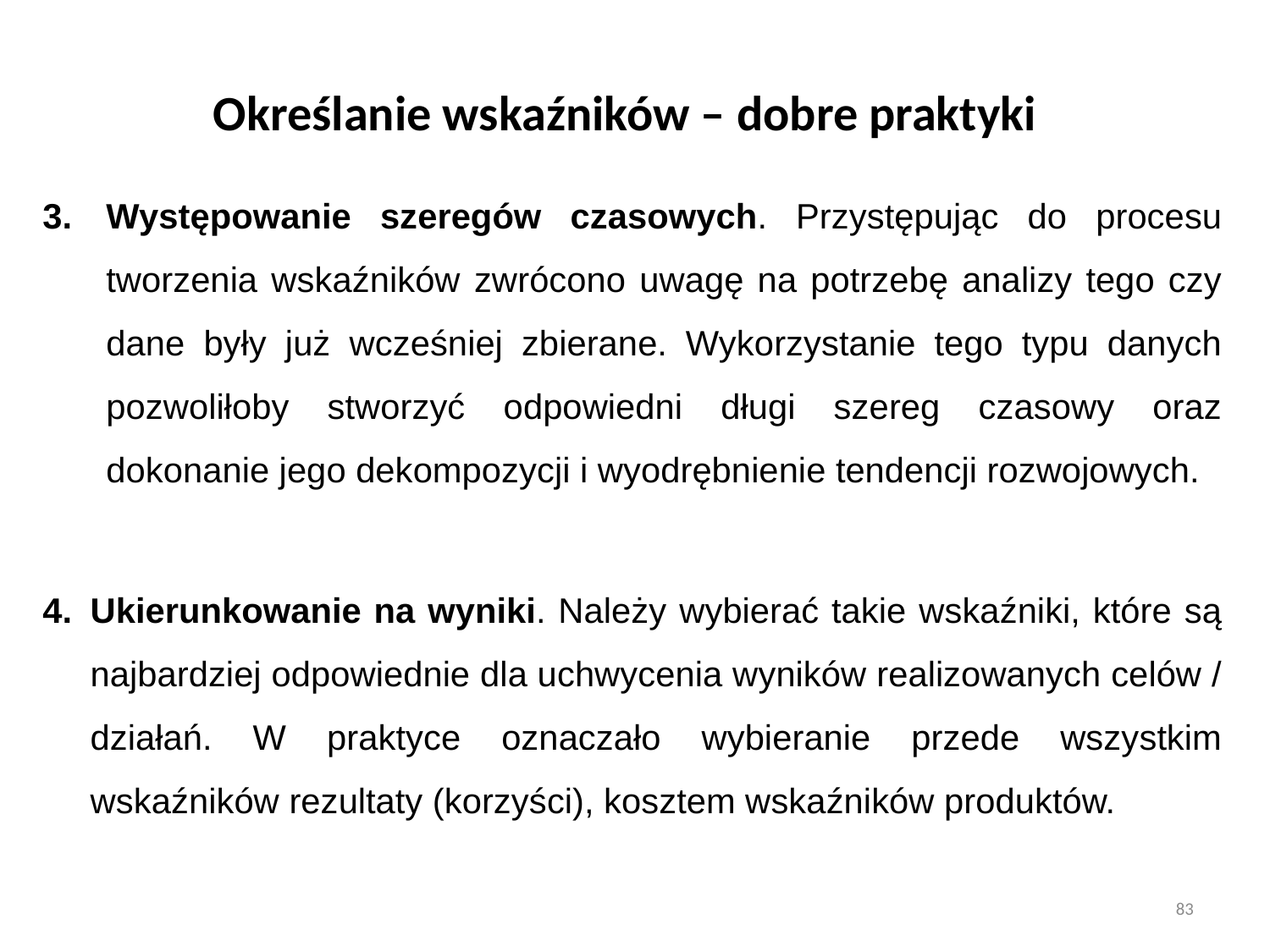

Określanie wskaźników – dobre praktyki
Występowanie szeregów czasowych. Przystępując do procesu tworzenia wskaźników zwrócono uwagę na potrzebę analizy tego czy dane były już wcześniej zbierane. Wykorzystanie tego typu danych pozwoliłoby stworzyć odpowiedni długi szereg czasowy oraz dokonanie jego dekompozycji i wyodrębnienie tendencji rozwojowych.

Ukierunkowanie na wyniki. Należy wybierać takie wskaźniki, które są najbardziej odpowiednie dla uchwycenia wyników realizowanych celów / działań. W praktyce oznaczało wybieranie przede wszystkim wskaźników rezultaty (korzyści), kosztem wskaźników produktów.

83